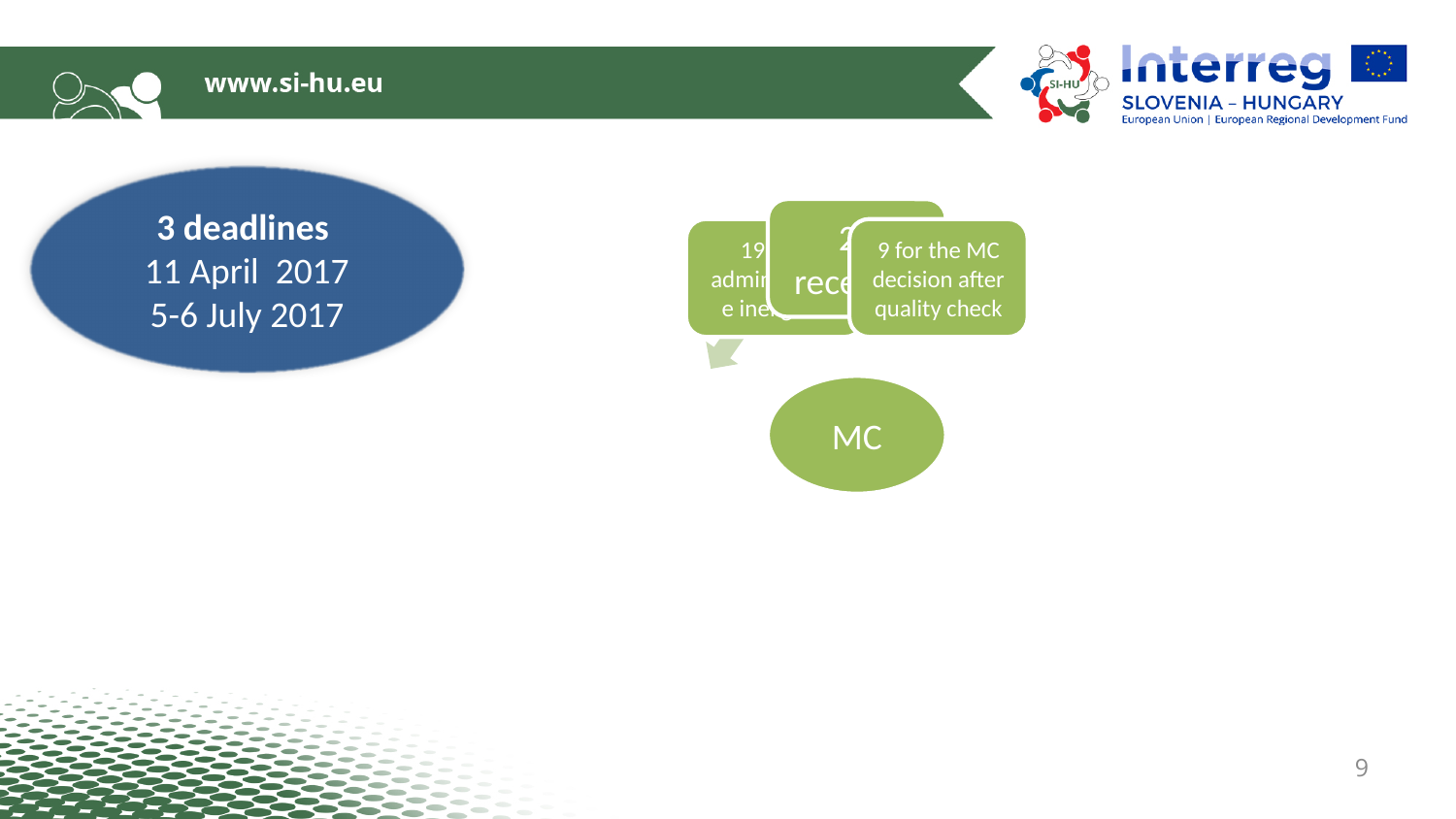

3 deadlines
11 April  2017
5-6 July 2017
MC
19 (2*)

9